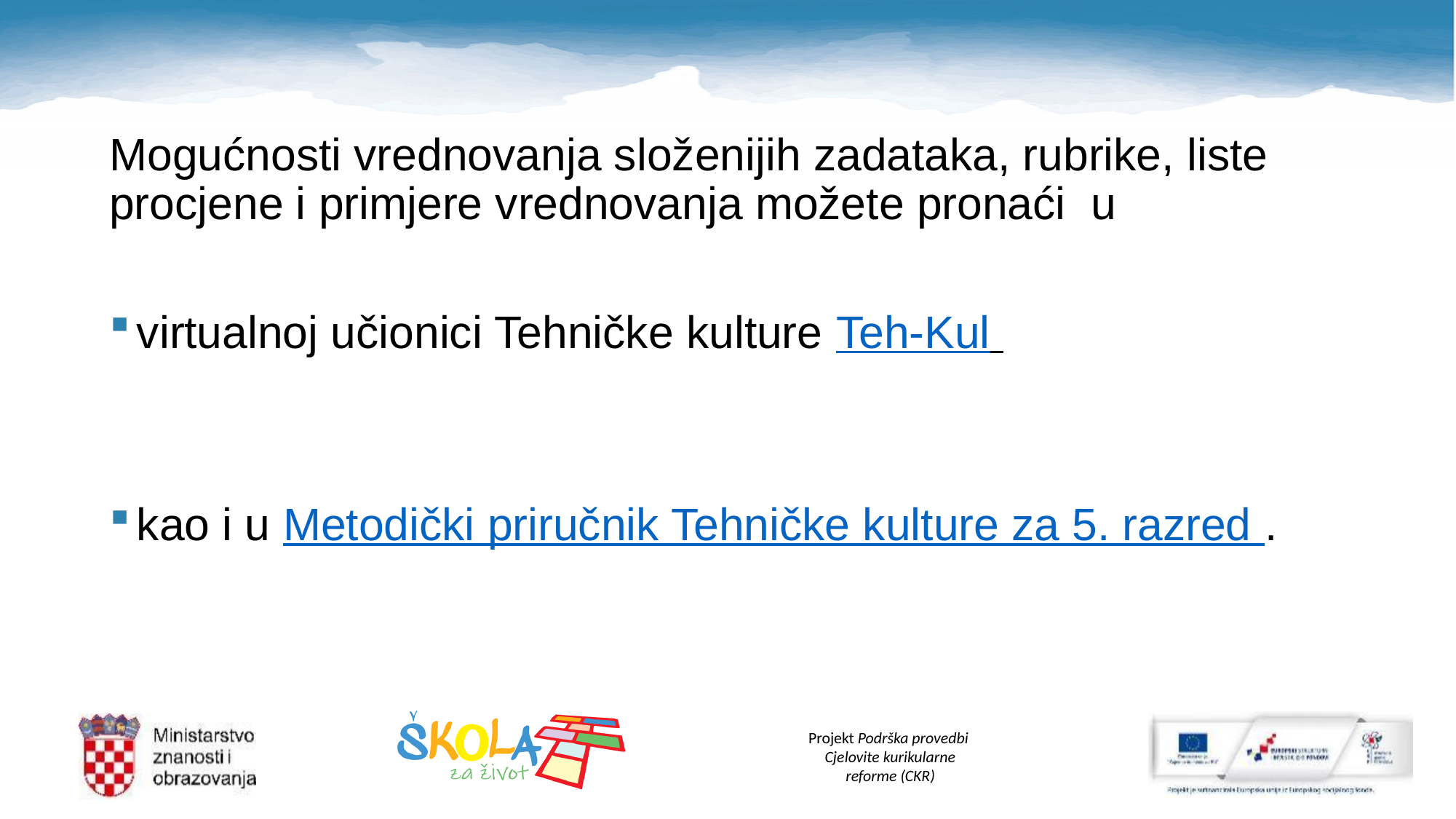

Mogućnosti vrednovanja složenijih zadataka, rubrike, liste procjene i primjere vrednovanja možete pronaći  u

virtualnoj učionici Tehničke kulture Teh-Kul

kao i u Metodički priručnik Tehničke kulture za 5. razred .